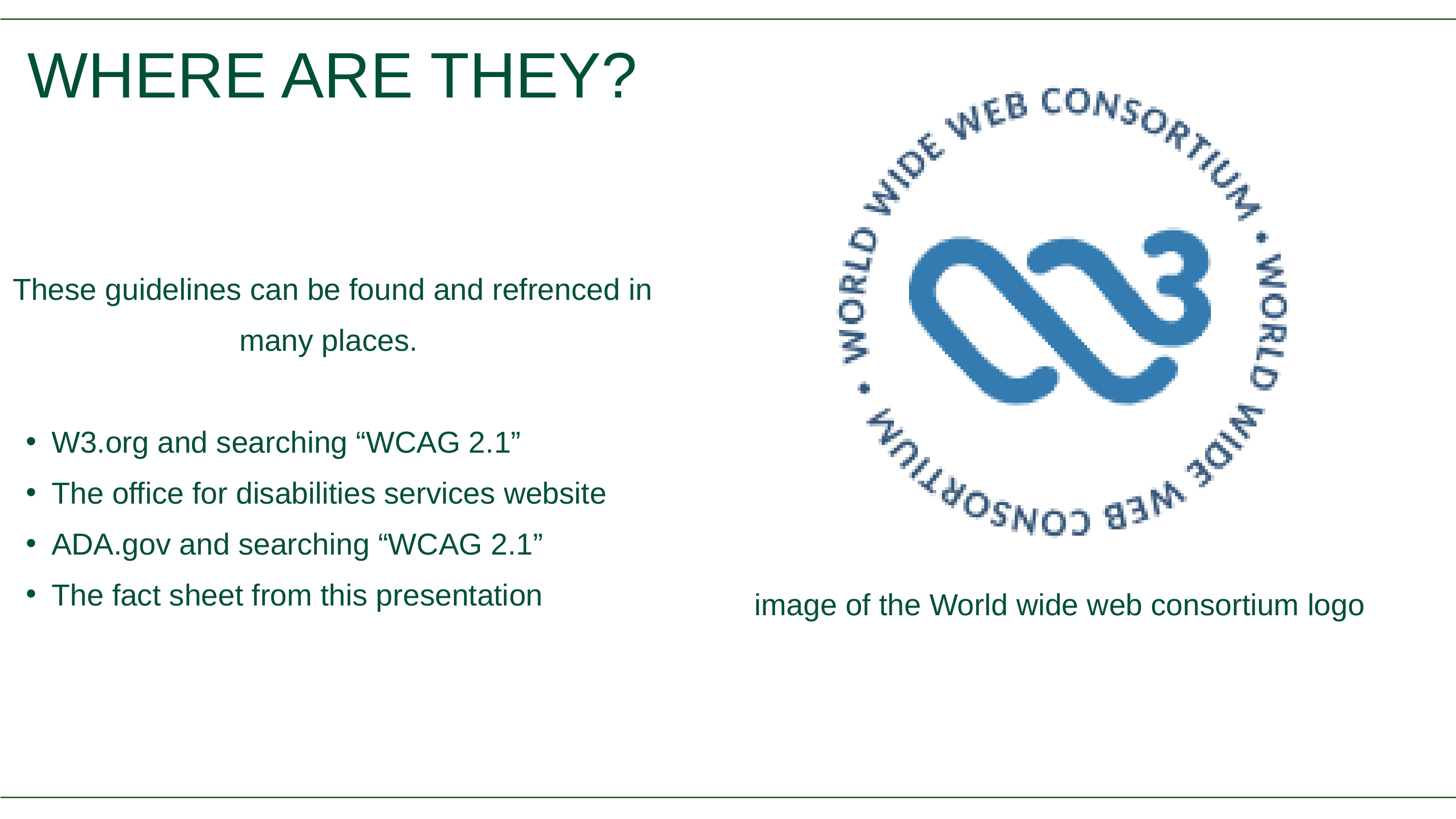

WHERE ARE THEY?

These guidelines can be found and refrenced in many places.

W3.org and searching “WCAG 2.1”
The office for disabilities services website
ADA.gov and searching “WCAG 2.1”
The fact sheet from this presentation

image of the World wide web consortium logo